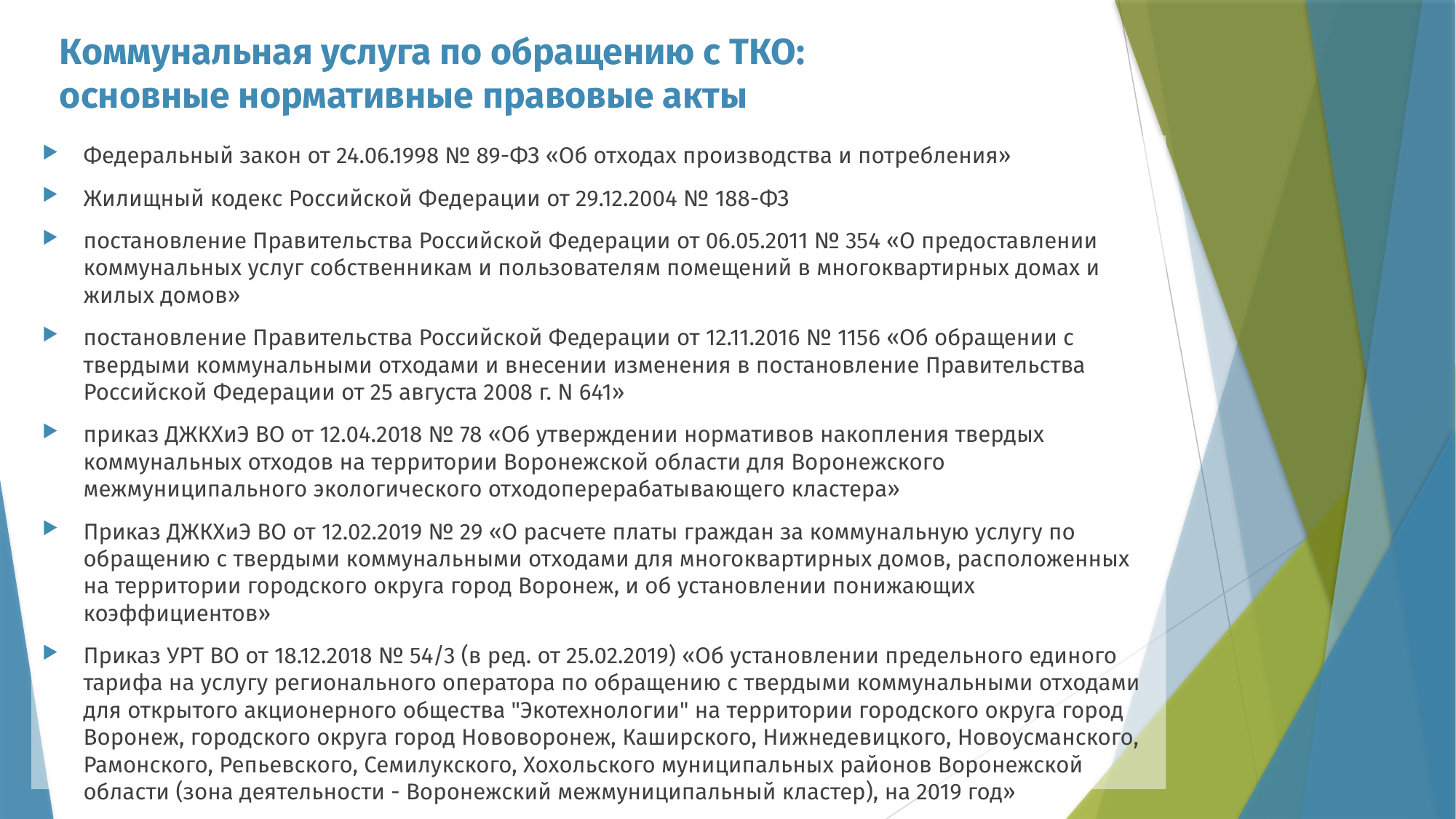

# Коммунальная услуга по обращению с ТКО: основные нормативные правовые акты
Федеральный закон от 24.06.1998 № 89-ФЗ «Об отходах производства и потребления»
Жилищный кодекс Российской Федерации от 29.12.2004 № 188-ФЗ
постановление Правительства Российской Федерации от 06.05.2011 № 354 «О предоставлении коммунальных услуг собственникам и пользователям помещений в многоквартирных домах и жилых домов»
постановление Правительства Российской Федерации от 12.11.2016 № 1156 «Об обращении с твердыми коммунальными отходами и внесении изменения в постановление Правительства Российской Федерации от 25 августа 2008 г. N 641»
приказ ДЖКХиЭ ВО от 12.04.2018 № 78 «Об утверждении нормативов накопления твердых коммунальных отходов на территории Воронежской области для Воронежского межмуниципального экологического отходоперерабатывающего кластера»
Приказ ДЖКХиЭ ВО от 12.02.2019 № 29 «О расчете платы граждан за коммунальную услугу по обращению с твердыми коммунальными отходами для многоквартирных домов, расположенных на территории городского округа город Воронеж, и об установлении понижающих коэффициентов»
Приказ УРТ ВО от 18.12.2018 № 54/3 (в ред. от 25.02.2019) «Об установлении предельного единого тарифа на услугу регионального оператора по обращению с твердыми коммунальными отходами для открытого акционерного общества "Экотехнологии" на территории городского округа город Воронеж, городского округа город Нововоронеж, Каширского, Нижнедевицкого, Новоусманского, Рамонского, Репьевского, Семилукского, Хохольского муниципальных районов Воронежской области (зона деятельности - Воронежский межмуниципальный кластер), на 2019 год»